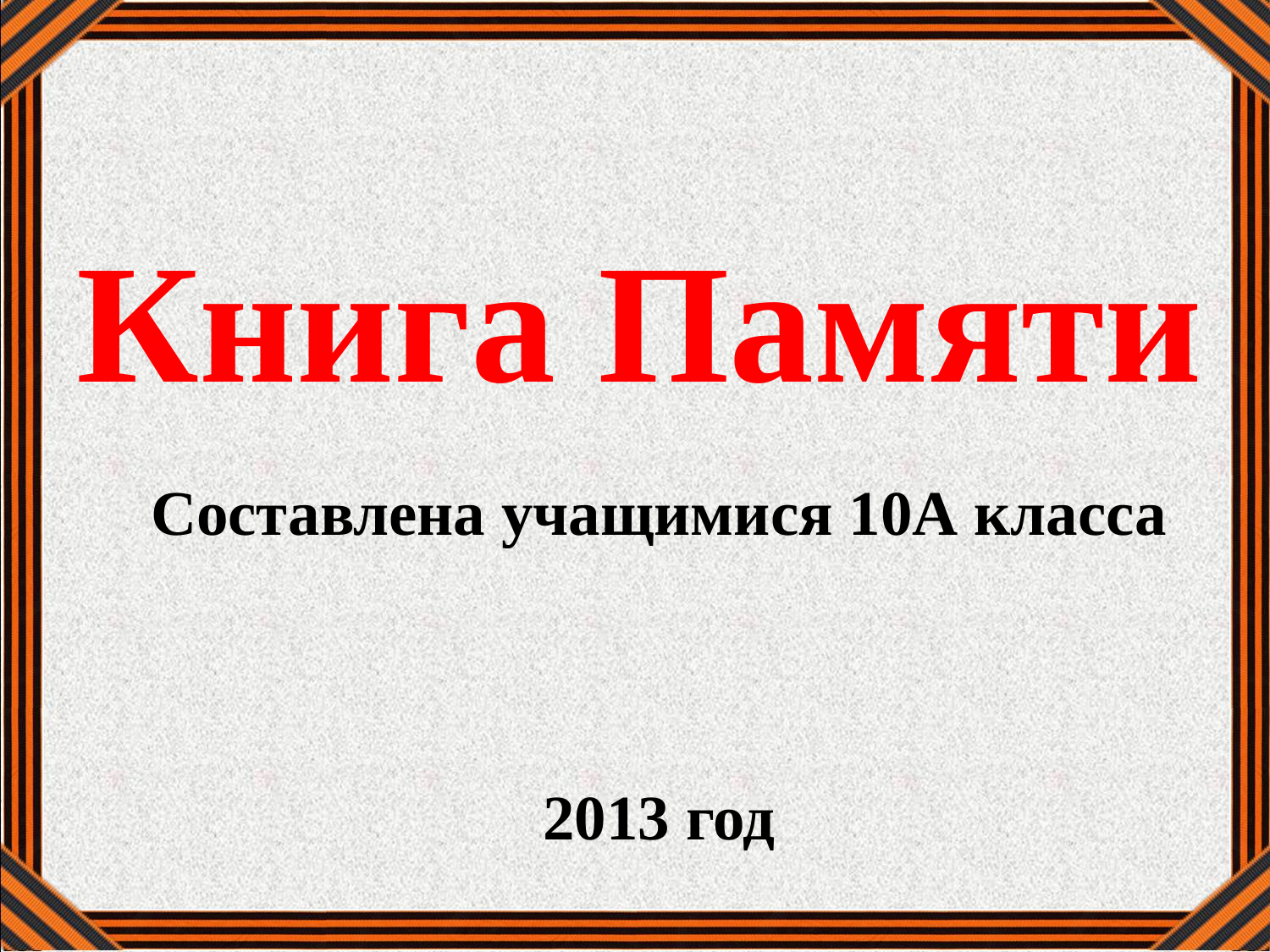

Книга Памяти
Составлена учащимися 10А класса

2013 год